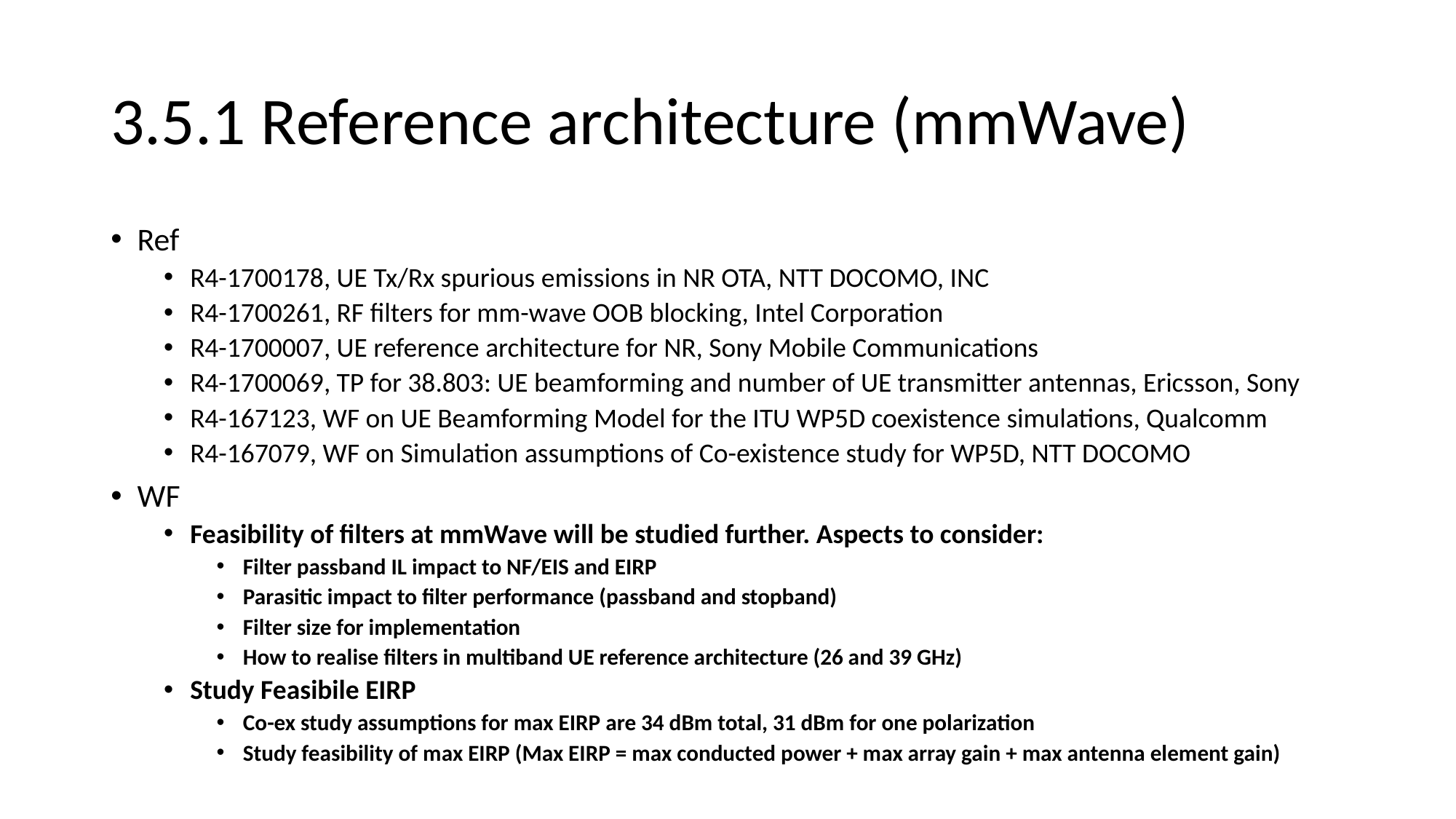

# 3.5.1 Reference architecture (mmWave)
Ref
R4-1700178, UE Tx/Rx spurious emissions in NR OTA, NTT DOCOMO, INC
R4-1700261, RF filters for mm-wave OOB blocking, Intel Corporation
R4-1700007, UE reference architecture for NR, Sony Mobile Communications
R4-1700069, TP for 38.803: UE beamforming and number of UE transmitter antennas, Ericsson, Sony
R4-167123, WF on UE Beamforming Model for the ITU WP5D coexistence simulations, Qualcomm
R4-167079, WF on Simulation assumptions of Co-existence study for WP5D, NTT DOCOMO
WF
Feasibility of filters at mmWave will be studied further. Aspects to consider:
Filter passband IL impact to NF/EIS and EIRP
Parasitic impact to filter performance (passband and stopband)
Filter size for implementation
How to realise filters in multiband UE reference architecture (26 and 39 GHz)
Study Feasibile EIRP
Co-ex study assumptions for max EIRP are 34 dBm total, 31 dBm for one polarization
Study feasibility of max EIRP (Max EIRP = max conducted power + max array gain + max antenna element gain)